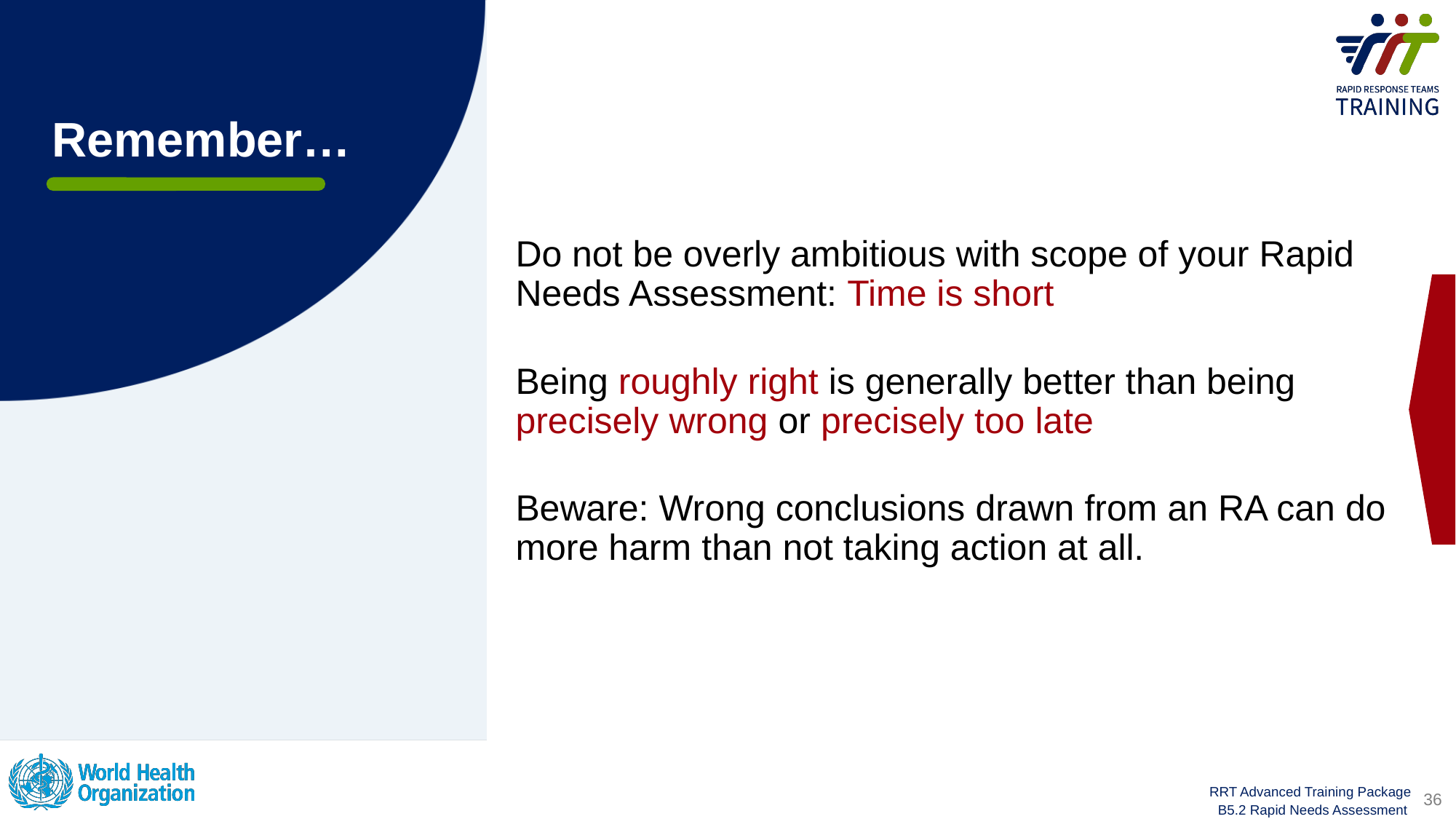

Remember…
Do not be overly ambitious with scope of your Rapid Needs Assessment: Time is short

Being roughly right is generally better than being precisely wrong or precisely too late

Beware: Wrong conclusions drawn from an RA can do more harm than not taking action at all.